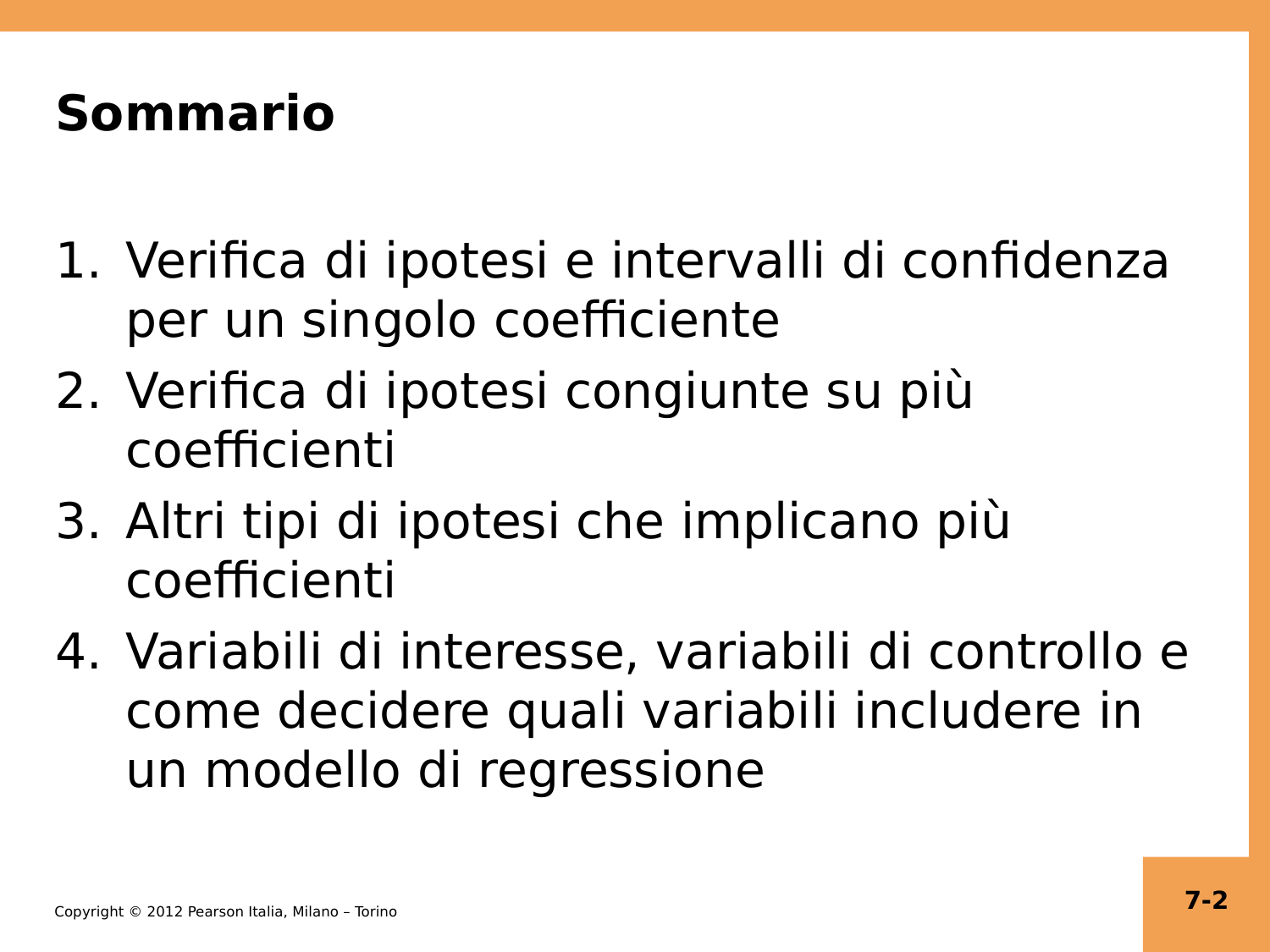

# Sommario
Verifica di ipotesi e intervalli di confidenza per un singolo coefficiente
Verifica di ipotesi congiunte su più coefficienti
Altri tipi di ipotesi che implicano più coefficienti
Variabili di interesse, variabili di controllo e come decidere quali variabili includere in un modello di regressione
7-2